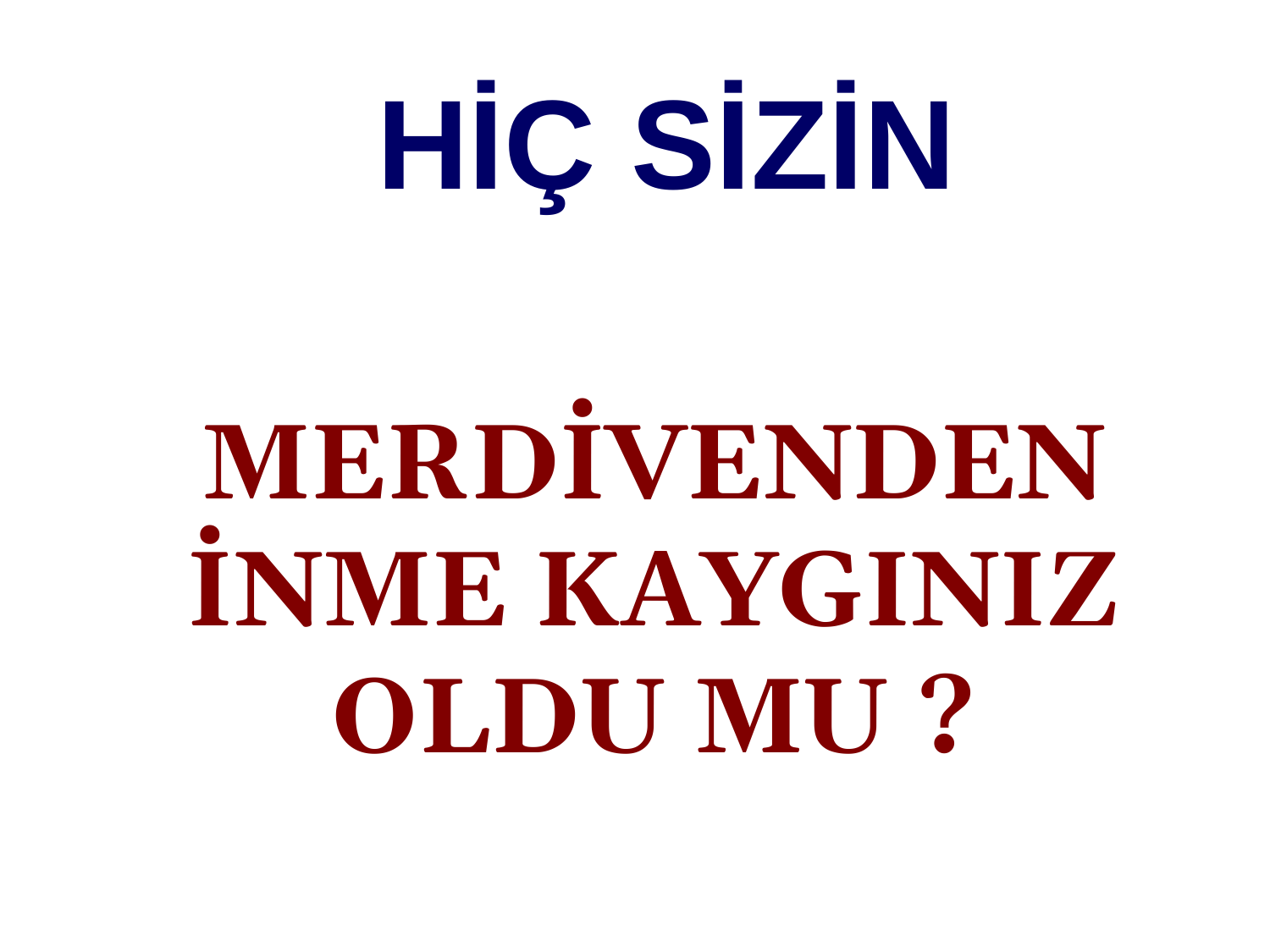

HİÇ SİZİN
MERDİVENDEN İNME KAYGINIZ OLDU MU ?